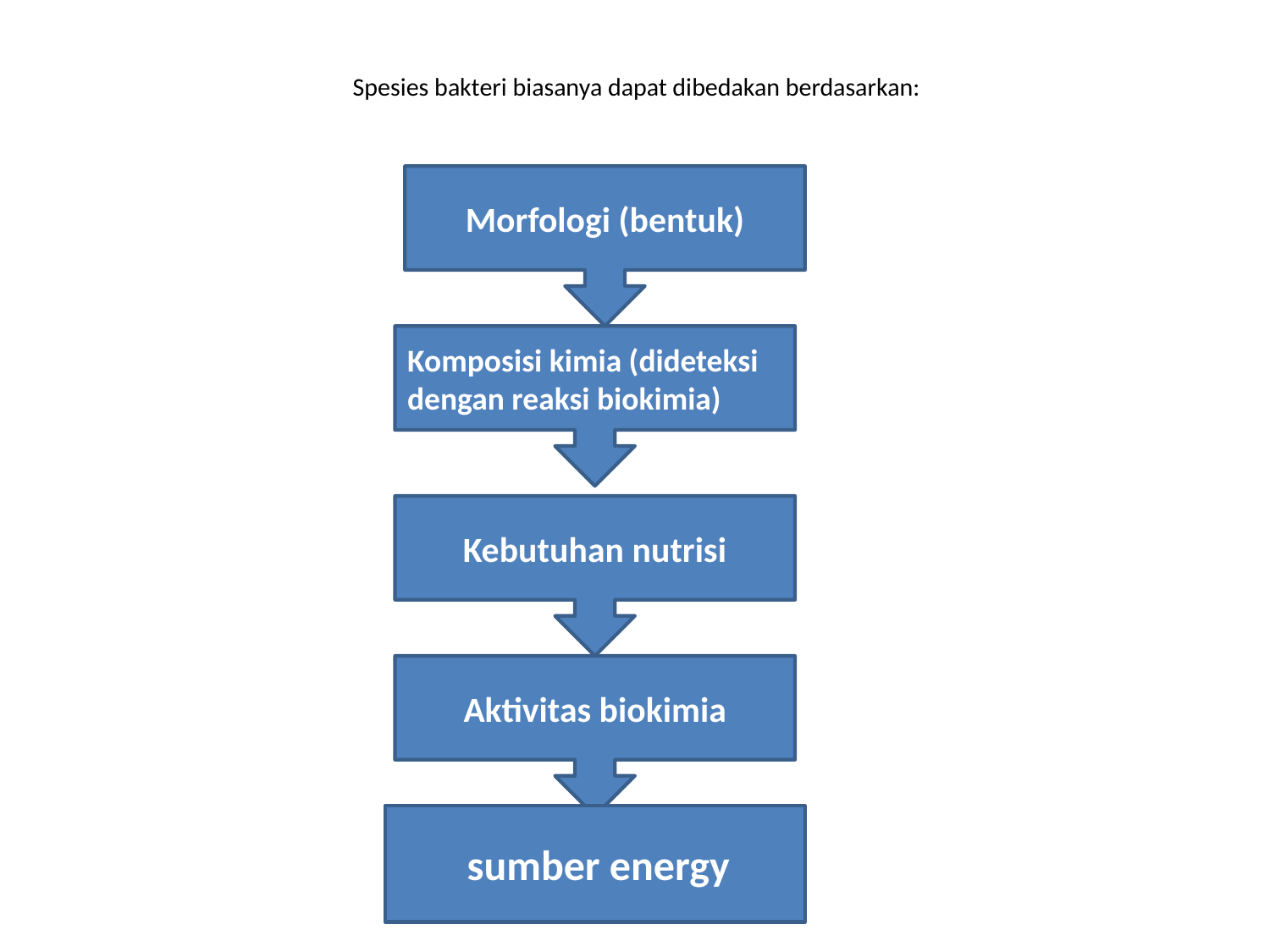

# Spesies bakteri biasanya dapat dibedakan berdasarkan:
Morfologi (bentuk)

Komposisi kimia (dideteksi dengan reaksi biokimia)
Kebutuhan nutrisi
Aktivitas biokimia
 sumber energy